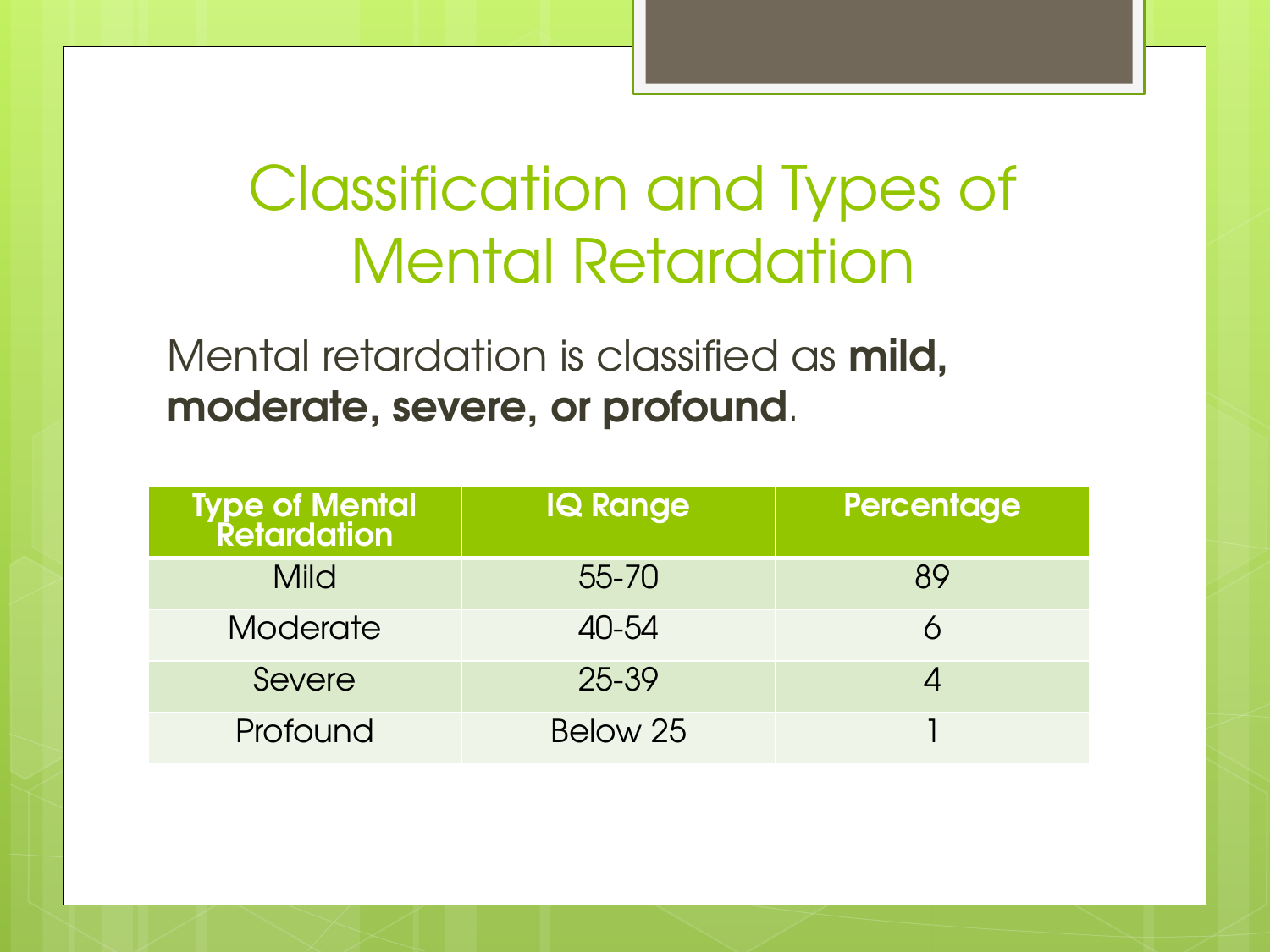

# Classification and Types of Mental Retardation
Mental retardation is classified as mild, moderate, severe, or profound.
| Type of Mental Retardation | IQ Range | Percentage |
| --- | --- | --- |
| Mild | 55-70 | 89 |
| Moderate | 40-54 | 6 |
| Severe | 25-39 | 4 |
| Profound | Below 25 | 1 |